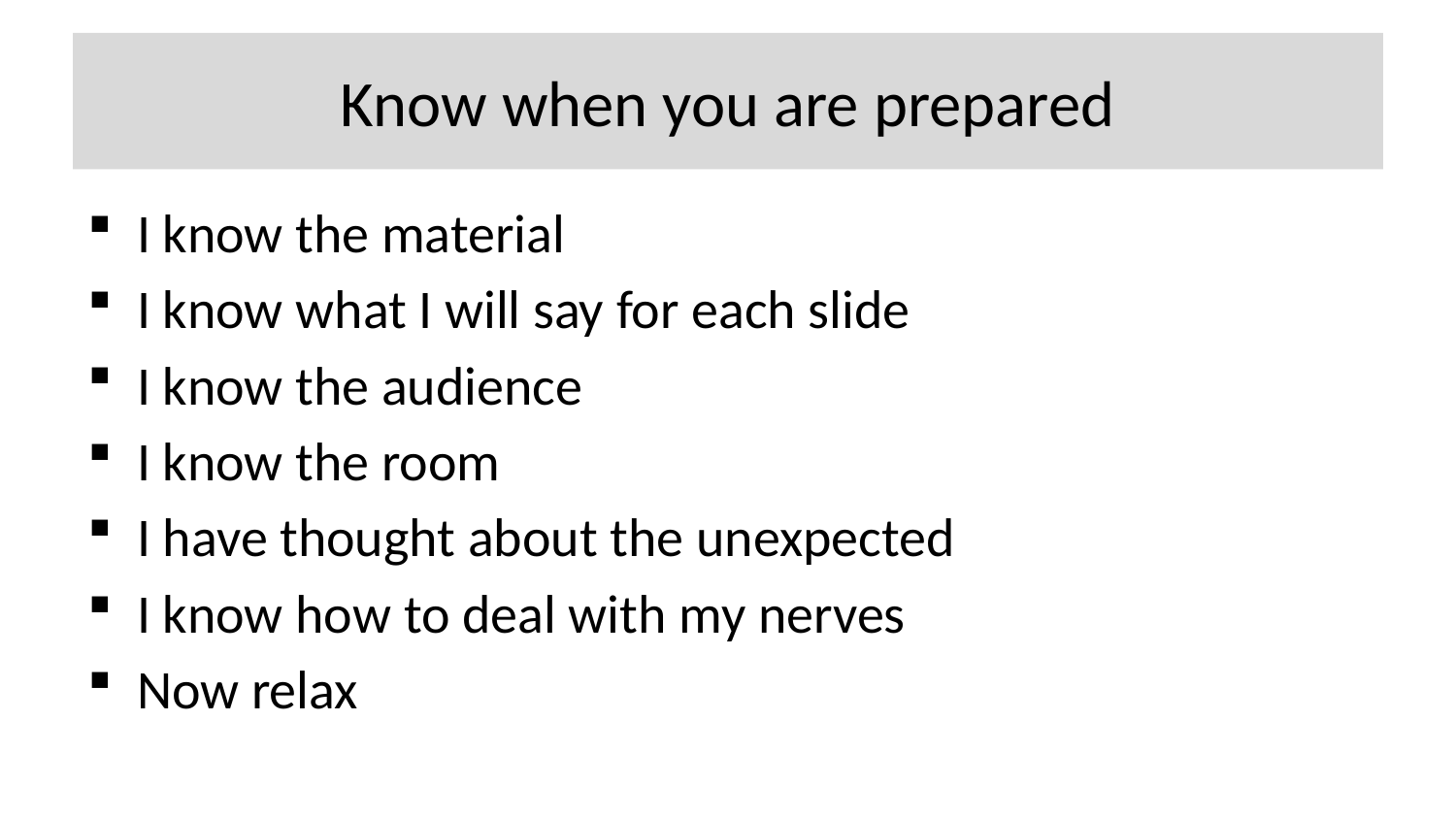

# Know when you are prepared
I know the material
I know what I will say for each slide
I know the audience
I know the room
I have thought about the unexpected
I know how to deal with my nerves
Now relax